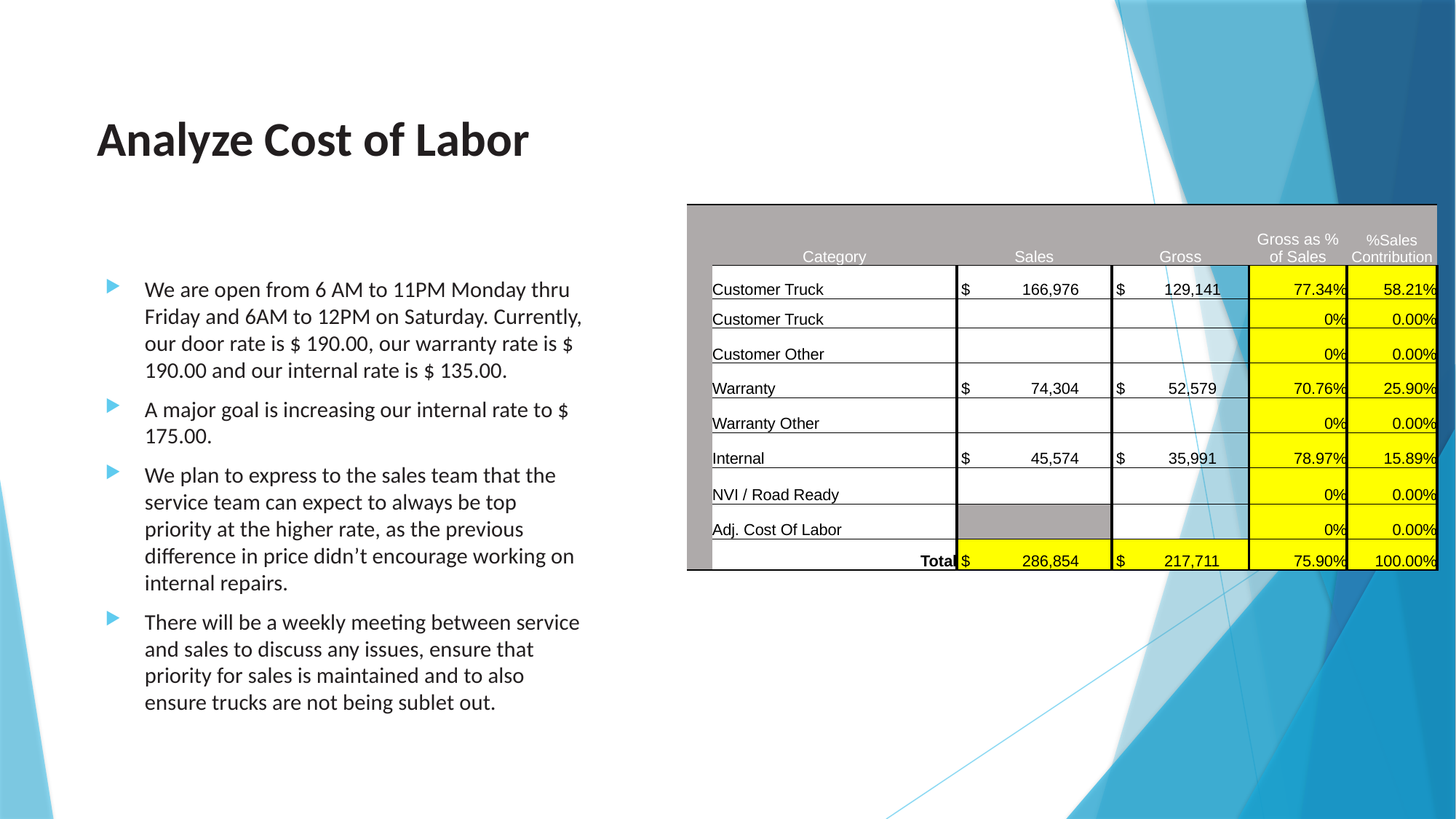

# Analyze Cost of Labor
|  | Category | Sales | Gross | Gross as % of Sales | %Sales Contribution |
| --- | --- | --- | --- | --- | --- |
|  | Customer Truck | $ 166,976 | $ 129,141 | 77.34% | 58.21% |
|  | Customer Truck |  |  | 0% | 0.00% |
|  | Customer Other |  |  | 0% | 0.00% |
|  | Warranty | $ 74,304 | $ 52,579 | 70.76% | 25.90% |
|  | Warranty Other |  |  | 0% | 0.00% |
|  | Internal | $ 45,574 | $ 35,991 | 78.97% | 15.89% |
|  | NVI / Road Ready |  |  | 0% | 0.00% |
|  | Adj. Cost Of Labor |  |  | 0% | 0.00% |
|  | Total | $ 286,854 | $ 217,711 | 75.90% | 100.00% |

We are open from 6 AM to 11PM Monday thru Friday and 6AM to 12PM on Saturday. Currently, our door rate is $ 190.00, our warranty rate is $ 190.00 and our internal rate is $ 135.00.
A major goal is increasing our internal rate to $ 175.00.
We plan to express to the sales team that the service team can expect to always be top priority at the higher rate, as the previous difference in price didn’t encourage working on internal repairs.
There will be a weekly meeting between service and sales to discuss any issues, ensure that priority for sales is maintained and to also ensure trucks are not being sublet out.